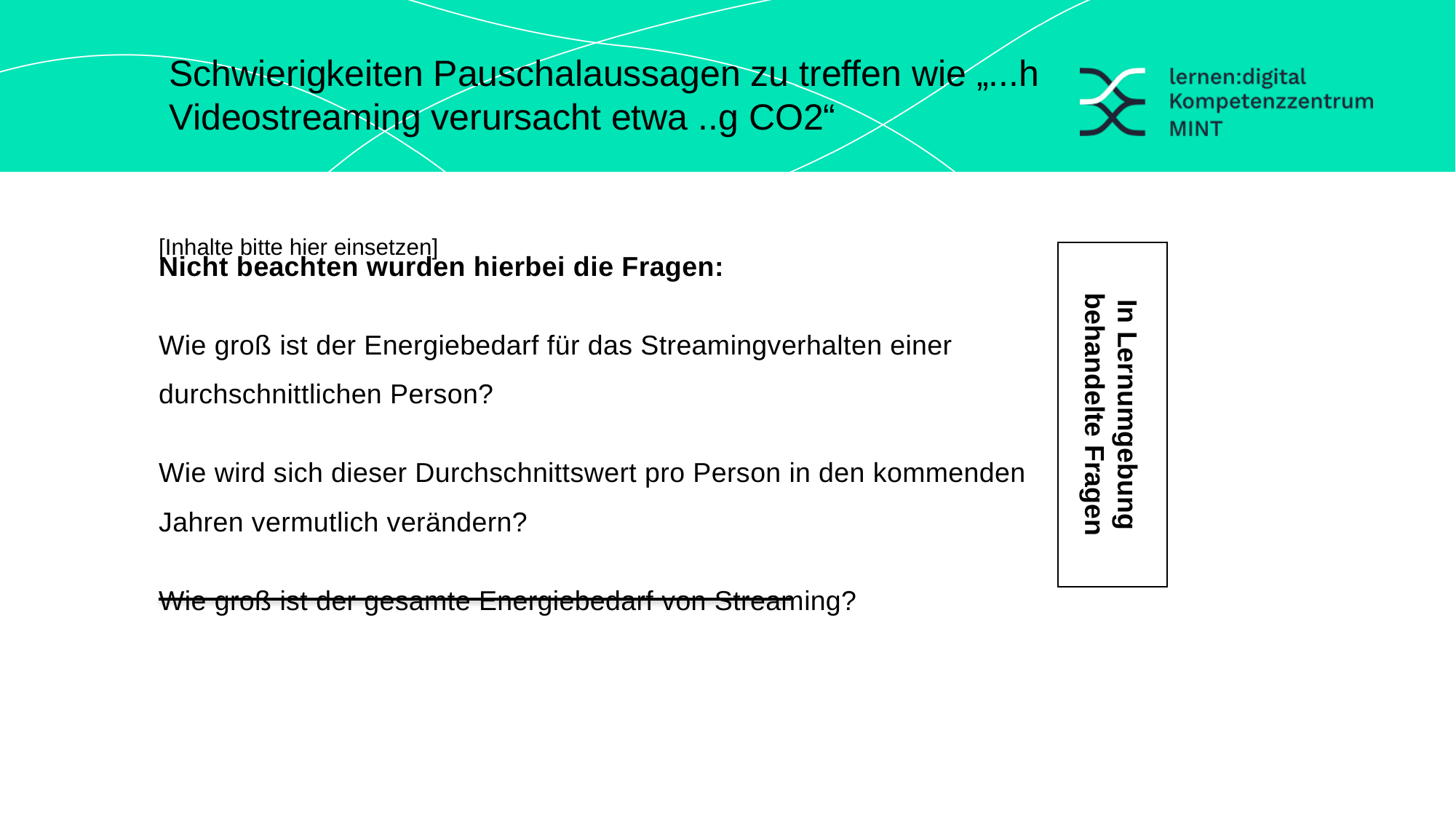

Schwierigkeiten Pauschalaussagen zu treffen wie „...h Videostreaming verursacht etwa ..g CO2“
[Inhalte bitte hier einsetzen]

Nicht beachten wurden hierbei die Fragen:
Wie groß ist der Energiebedarf für das Streamingverhalten einer durchschnittlichen Person?
Wie wird sich dieser Durchschnittswert pro Person in den kommenden Jahren vermutlich verändern?
Wie groß ist der gesamte Energiebedarf von Streaming?

In Lernumgebung behandelte Fragen